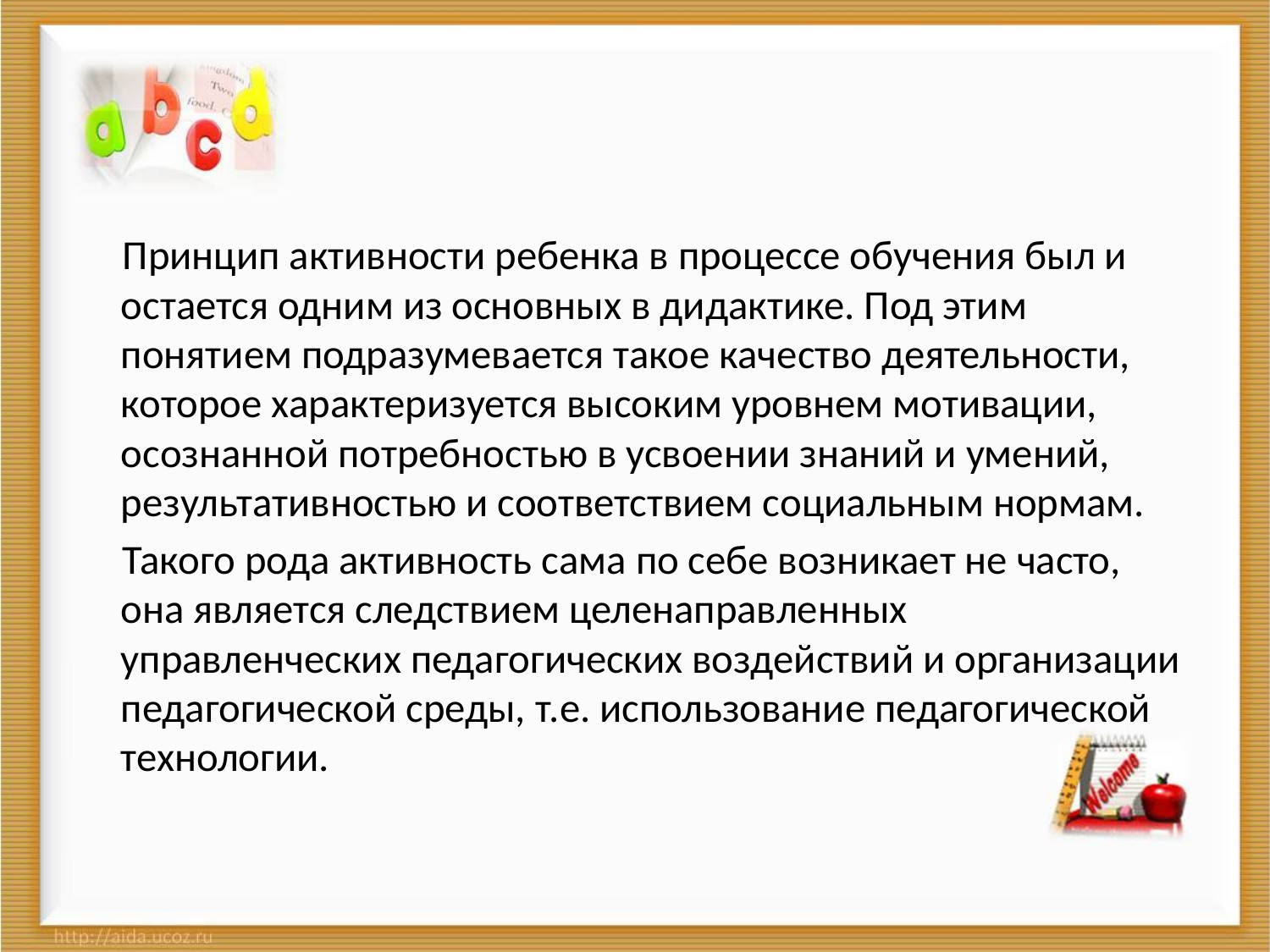

Принцип активности ребенка в процессе обучения был и остается одним из основных в дидактике. Под этим понятием подразумевается такое качество деятельности, которое характеризуется высоким уровнем мотивации, осознанной потребностью в усвоении знаний и умений, результативностью и соответствием социальным нормам.
     Такого рода активность сама по себе возникает не часто, она является следствием целенаправленных управленческих педагогических воздействий и организации педагогической среды, т.е. использование педагогической технологии.